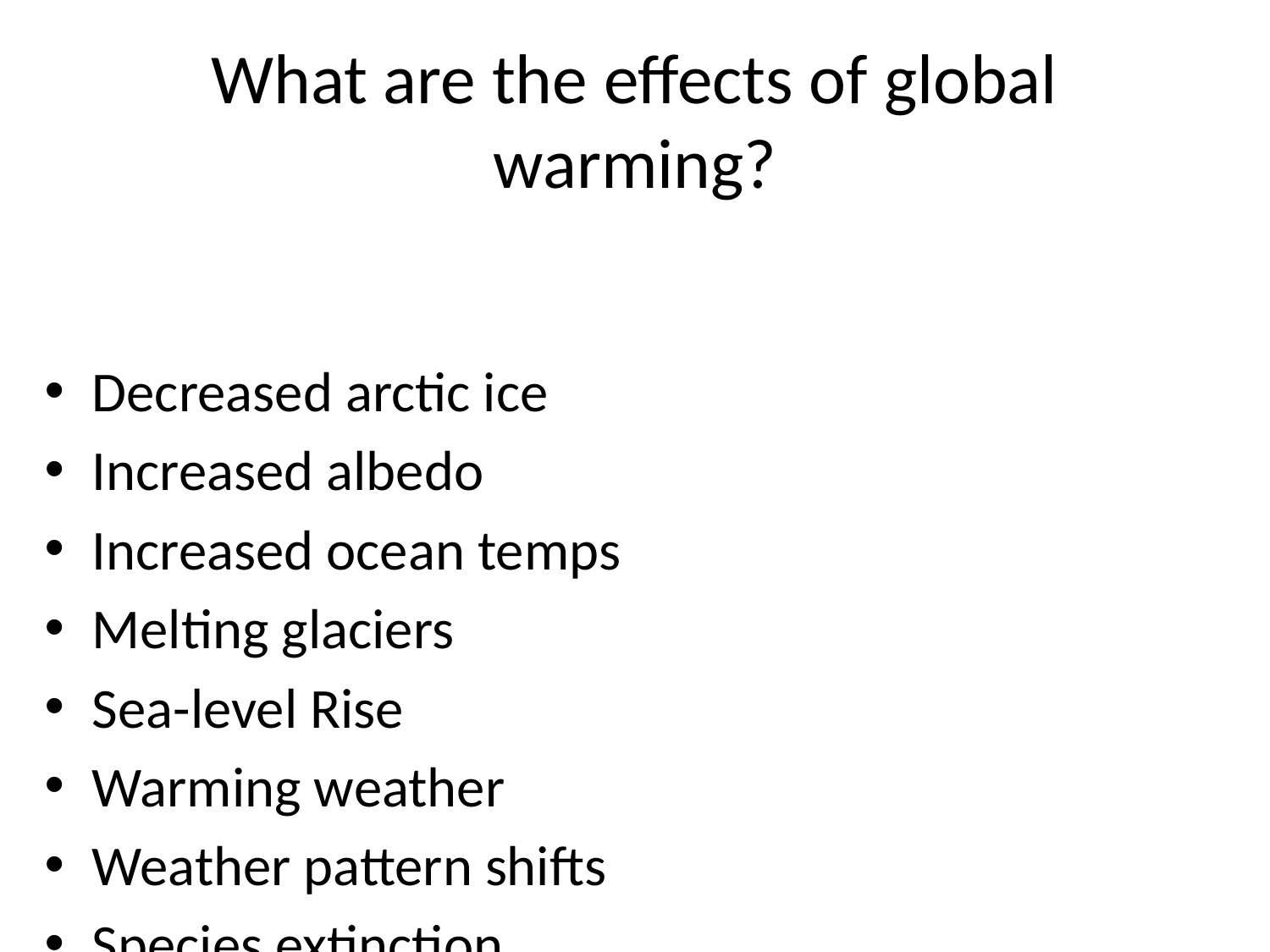

# What are the effects of global warming?
Decreased arctic ice
Increased albedo
Increased ocean temps
Melting glaciers
Sea-level Rise
Warming weather
Weather pattern shifts
Species extinction